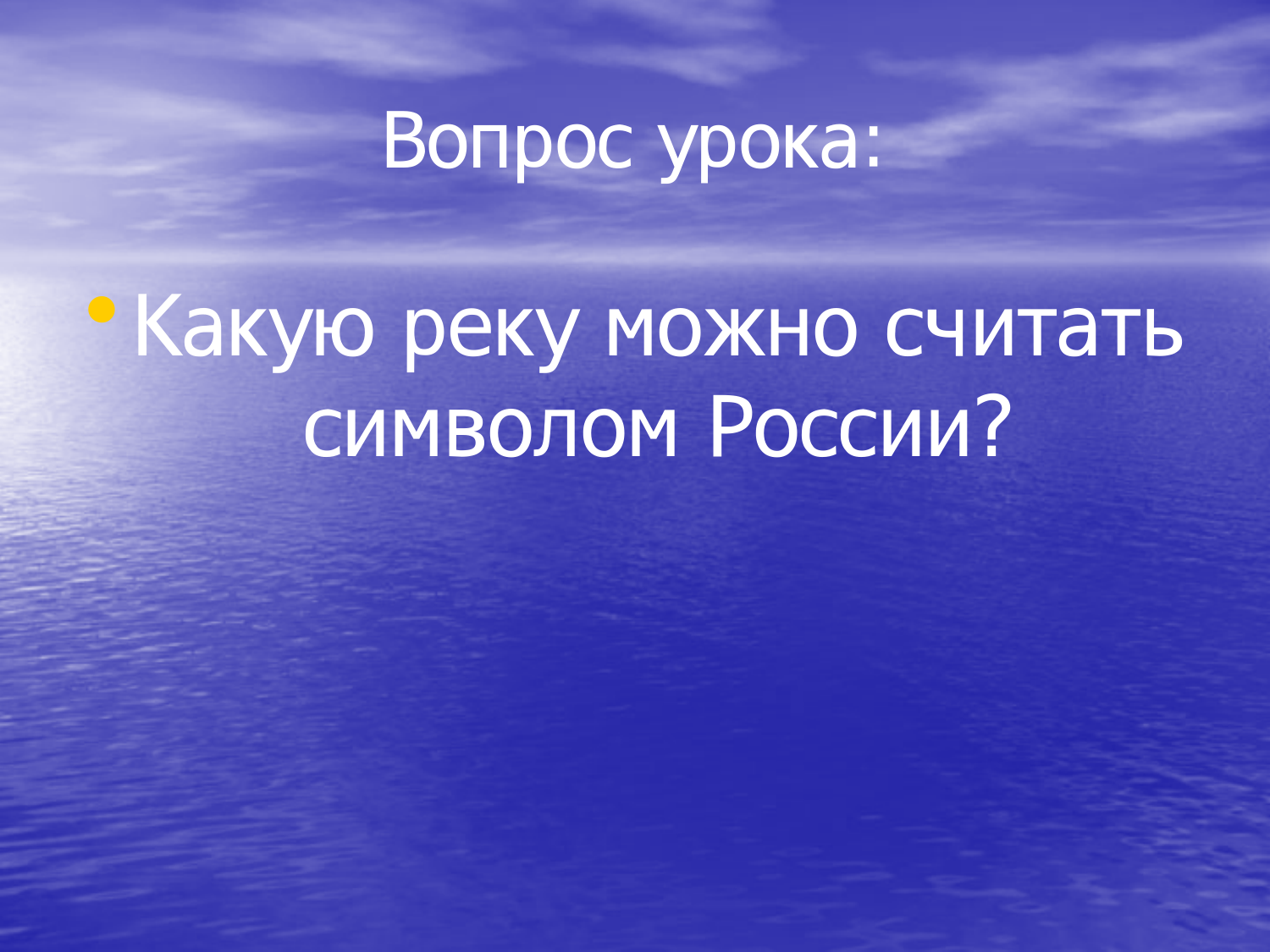

# Вопрос урока:
Какую реку можно считать символом России?